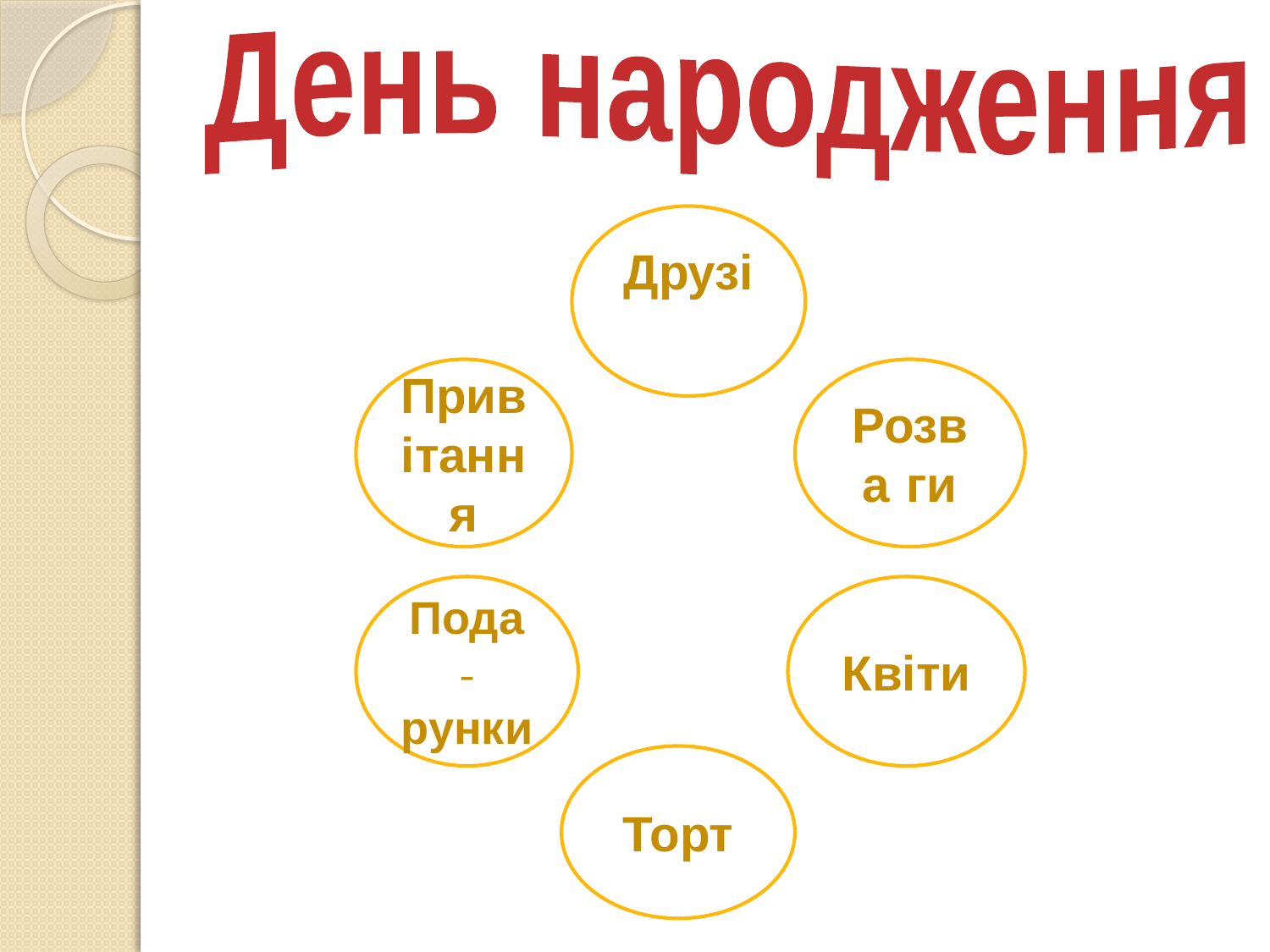

День народження
#
Друзі
Розва ги
Привітання
Пода-
рунки
Квіти
Торт